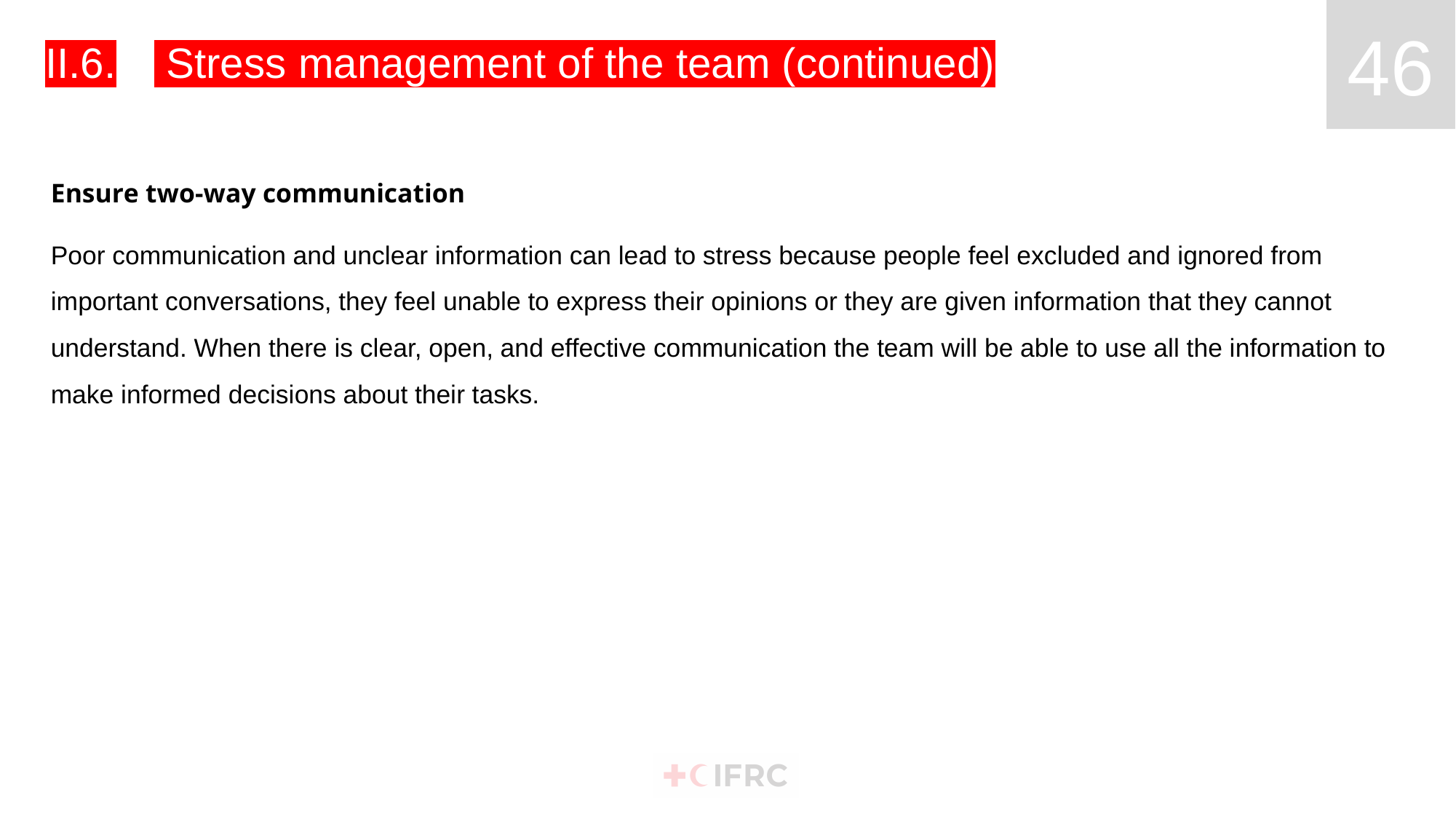

# II.6.	 Stress management of the team (continued)
Ensure two-way communication
Poor communication and unclear information can lead to stress because people feel excluded and ignored from important conversations, they feel unable to express their opinions or they are given information that they cannot understand. When there is clear, open, and effective communication the team will be able to use all the information to make informed decisions about their tasks.